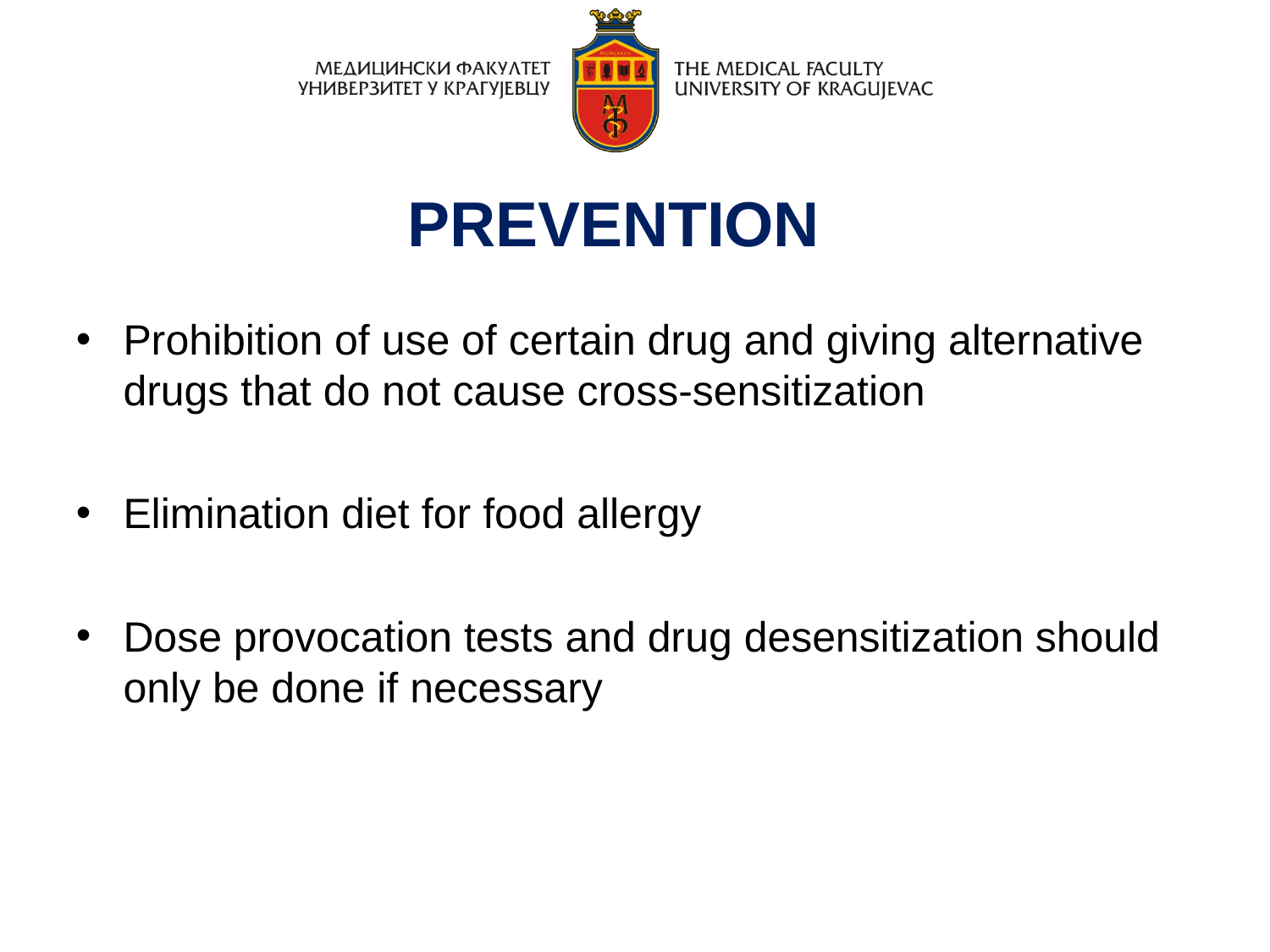

PREVENTION
Prohibition of use of certain drug and giving alternative drugs that do not cause cross-sensitization

Elimination diet for food allergy

Dose provocation tests and drug desensitization should only be done if necessary